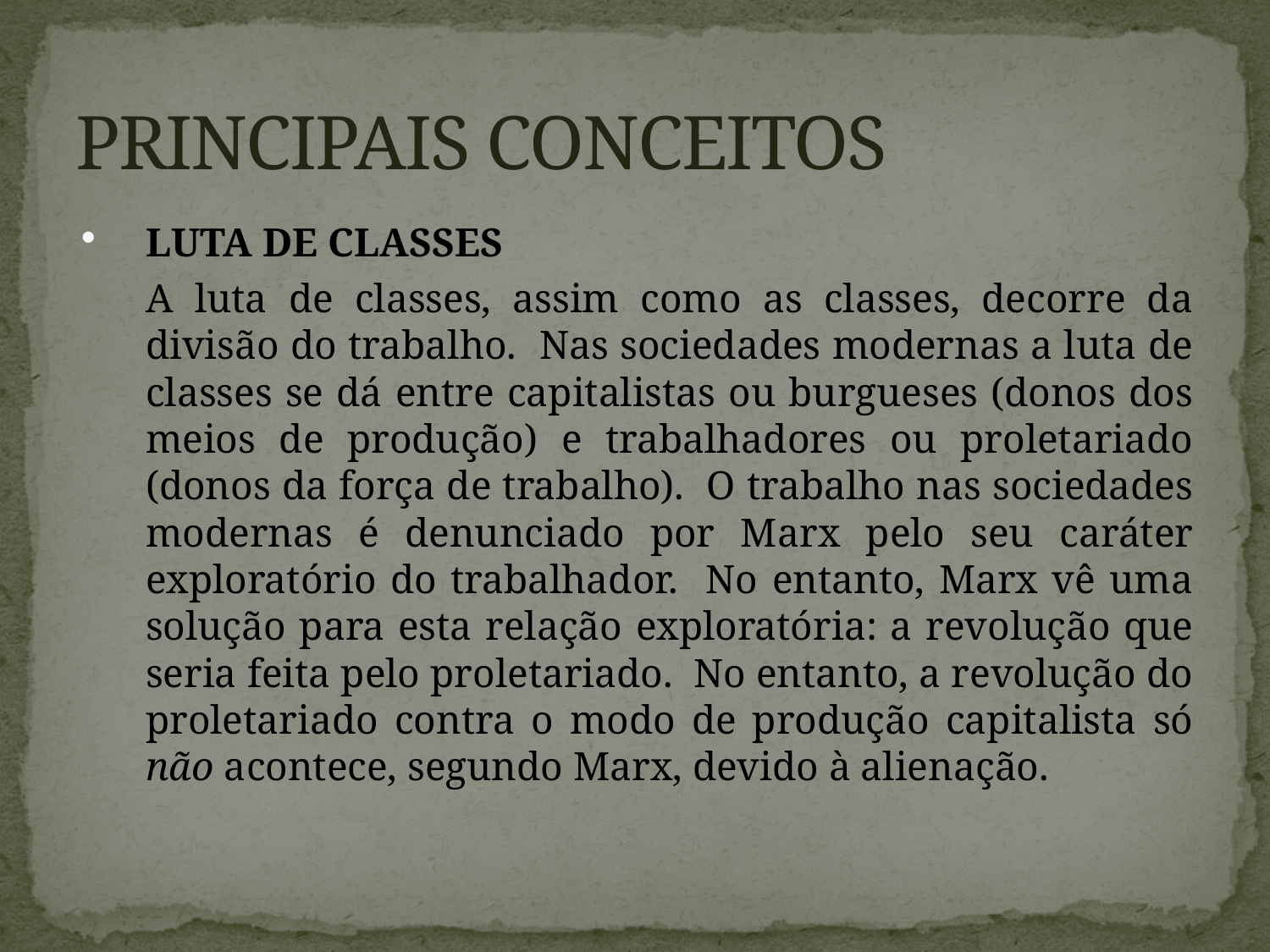

# PRINCIPAIS CONCEITOS
LUTA DE CLASSES
	A luta de classes, assim como as classes, decorre da divisão do trabalho.  Nas sociedades modernas a luta de classes se dá entre capitalistas ou burgueses (donos dos meios de produção) e trabalhadores ou proletariado (donos da força de trabalho).  O trabalho nas sociedades modernas é denunciado por Marx pelo seu caráter exploratório do trabalhador.  No entanto, Marx vê uma solução para esta relação exploratória: a revolução que seria feita pelo proletariado.  No entanto, a revolução do proletariado contra o modo de produção capitalista só não acontece, segundo Marx, devido à alienação.